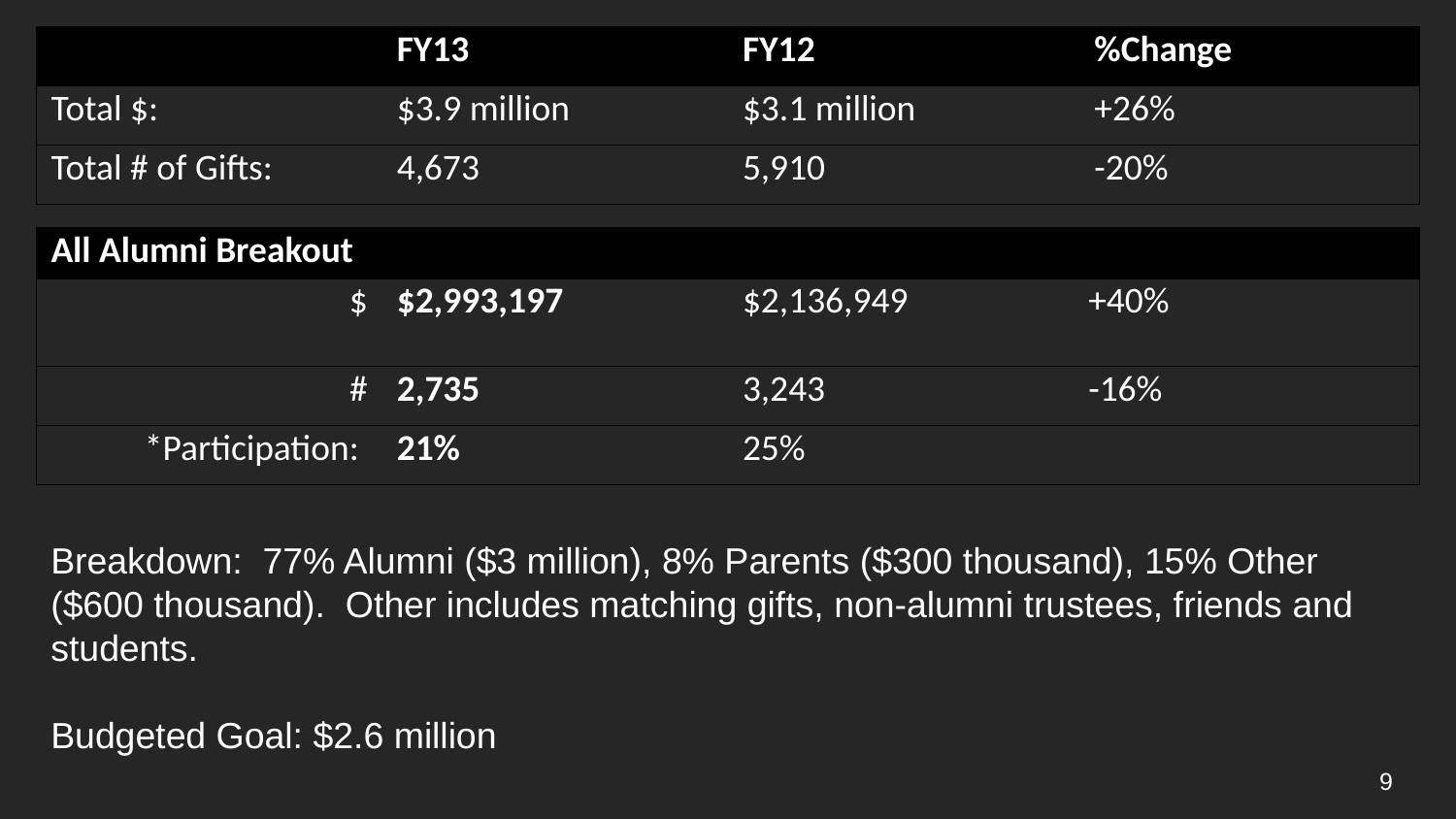

|  | FY13 | FY12 | %Change |
| --- | --- | --- | --- |
| Total $: | $3.9 million | $3.1 million | +26% |
| Total # of Gifts: | 4,673 | 5,910 | -20% |
| All Alumni Breakout |  |  |  |
| --- | --- | --- | --- |
| $ | $2,993,197 | $2,136,949 | +40% |
| # | 2,735 | 3,243 | -16% |
| \*Participation: | 21% | 25% |  |
Breakdown:  77% Alumni ($3 million), 8% Parents ($300 thousand), 15% Other ($600 thousand).  Other includes matching gifts, non-alumni trustees, friends and students.

Budgeted Goal: $2.6 million
9